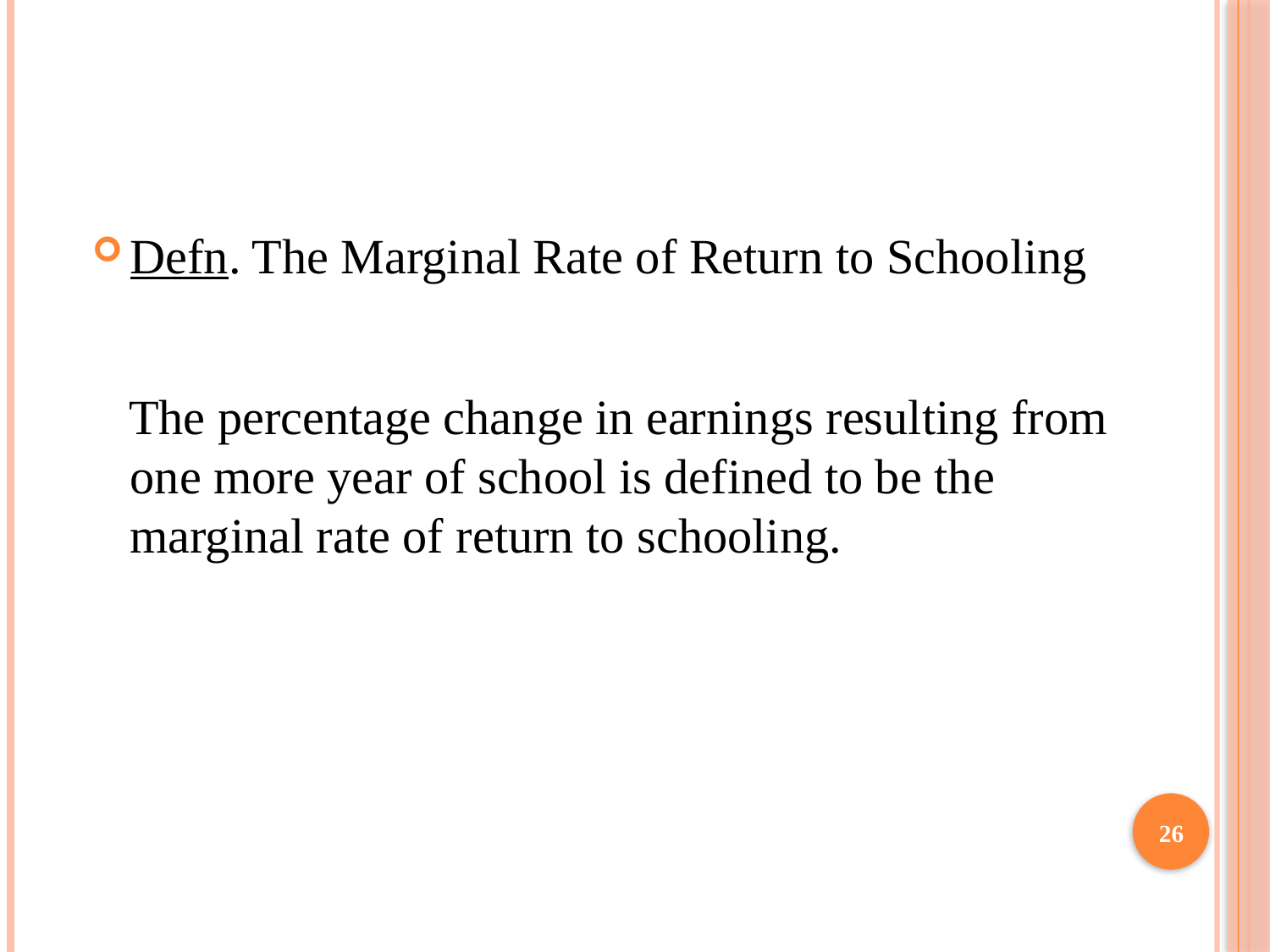

Defn. The Marginal Rate of Return to Schooling

   The percentage change in earnings resulting from one more year of school is defined to be the marginal rate of return to schooling.
26